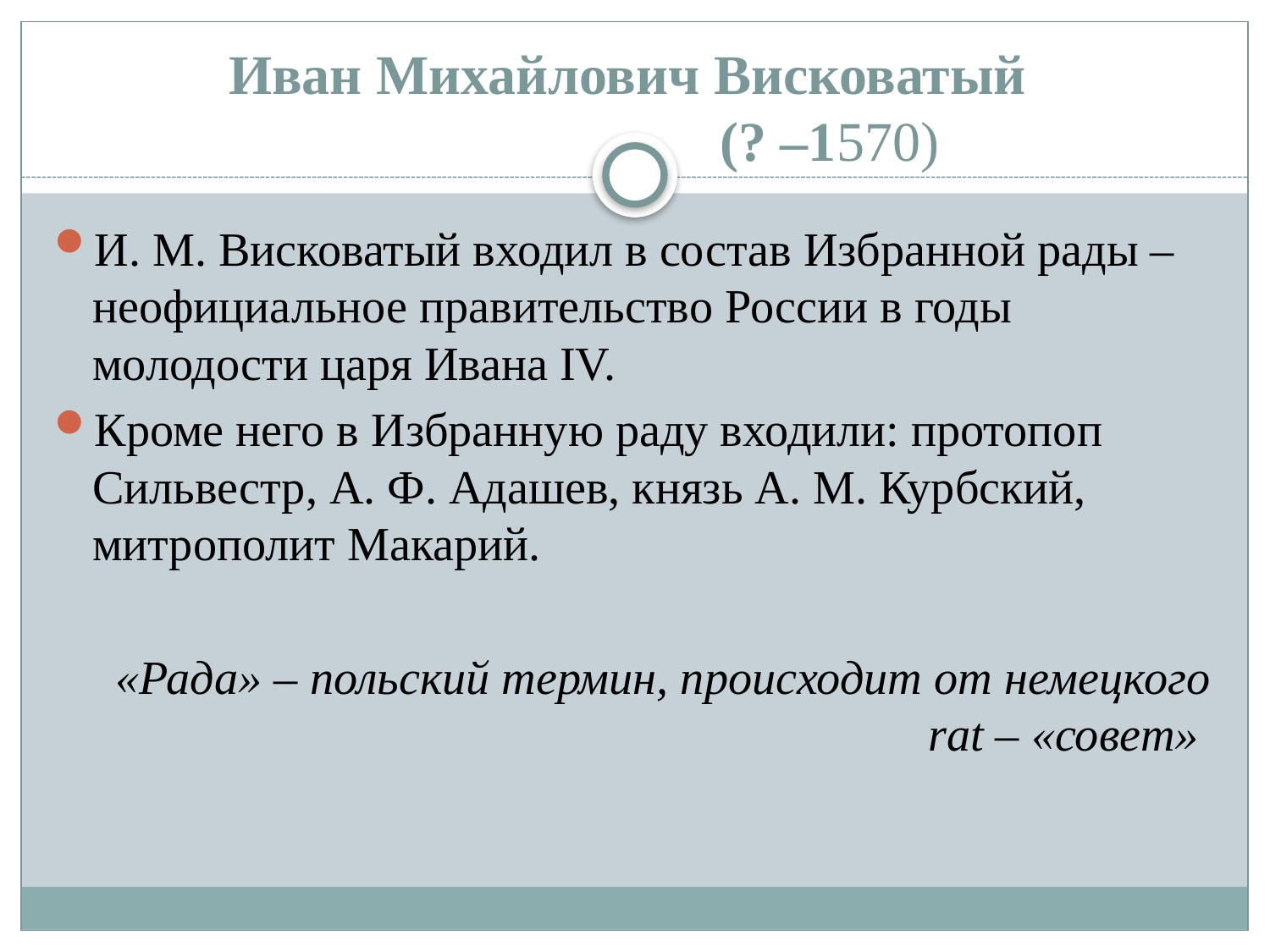

# Иван Михайлович Висковатый (? –1570)
И. М. Висковатый входил в состав Избранной рады – неофициальное правительство России в годы молодости царя Ивана IV.
Кроме него в Избранную раду входили: протопоп Сильвестр, А. Ф. Адашев, князь А. М. Курбский, митрополит Макарий.

«Рада» – польский термин, происходит от немецкого rat – «совет»